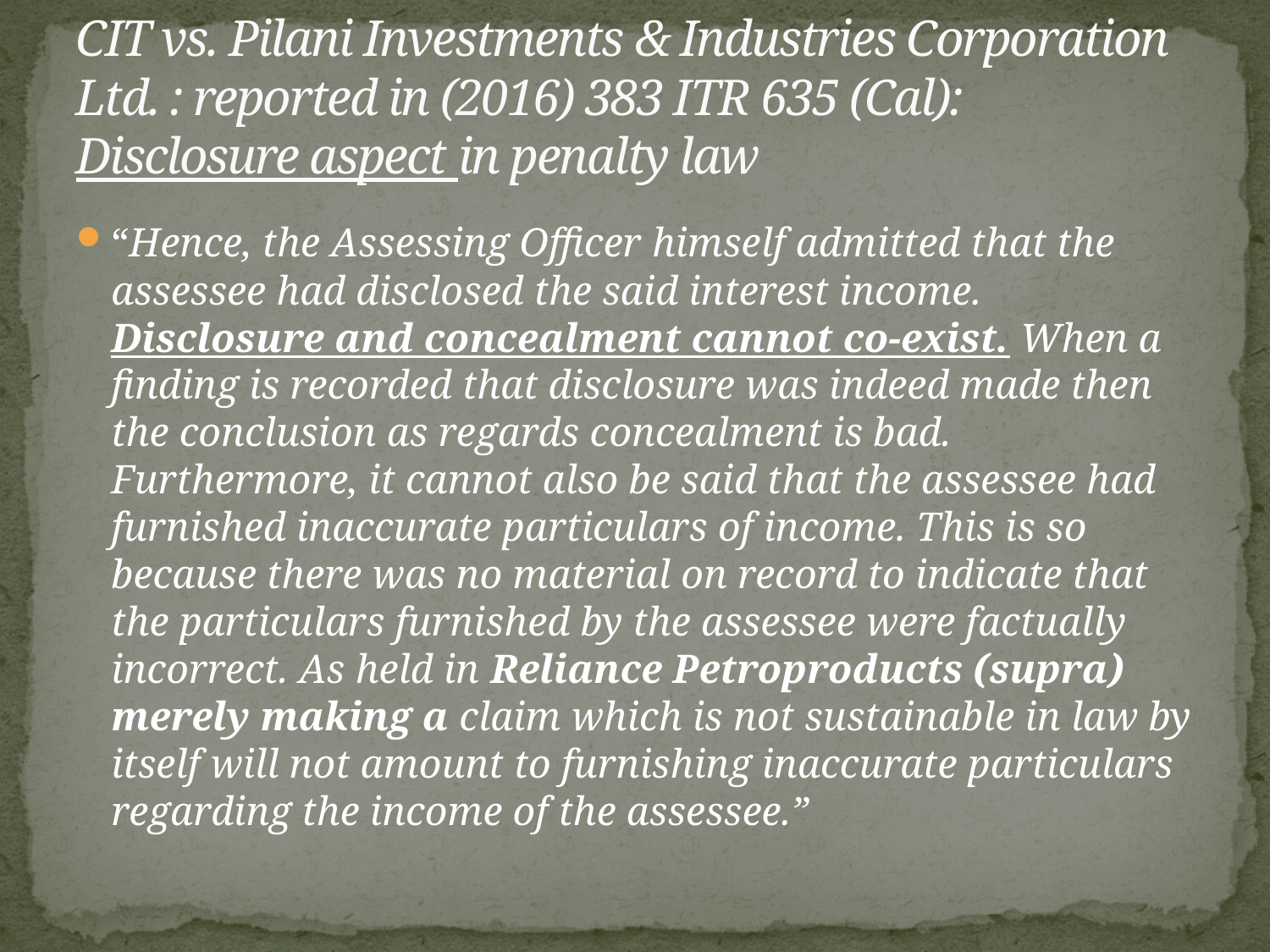

# CIT vs. Pilani Investments & Industries Corporation Ltd. : reported in (2016) 383 ITR 635 (Cal): Disclosure aspect in penalty law
“Hence, the Assessing Officer himself admitted that the assessee had disclosed the said interest income. Disclosure and concealment cannot co-exist. When a finding is recorded that disclosure was indeed made then the conclusion as regards concealment is bad. Furthermore, it cannot also be said that the assessee had furnished inaccurate particulars of income. This is so because there was no material on record to indicate that the particulars furnished by the assessee were factually incorrect. As held in Reliance Petroproducts (supra) merely making a claim which is not sustainable in law by itself will not amount to furnishing inaccurate particulars regarding the income of the assessee.”